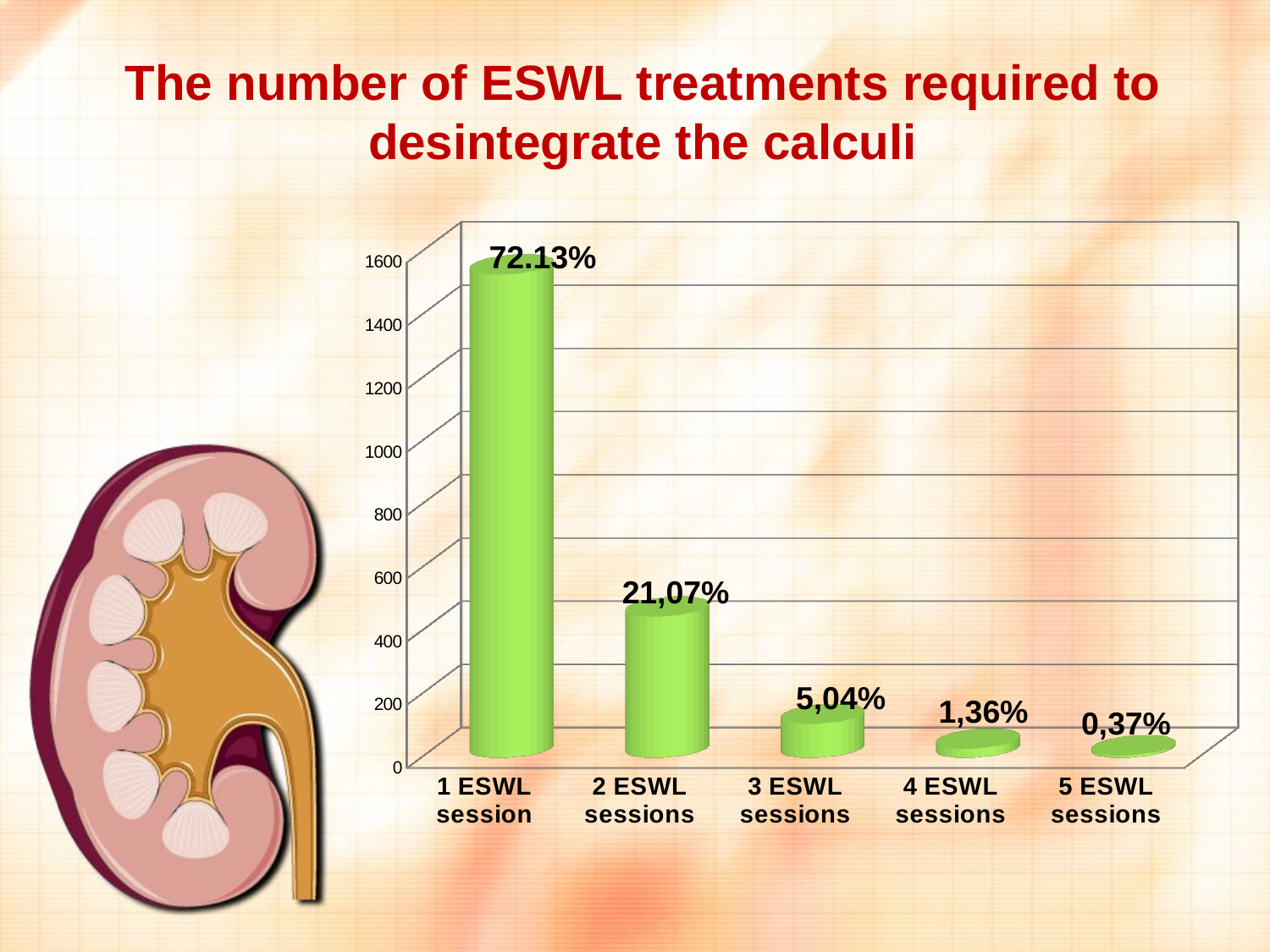

# The number of ESWL treatments required to desintegrate the calculi

[unsupported chart]

72.13%
21,07%
5,04%
1,36%
0,37%